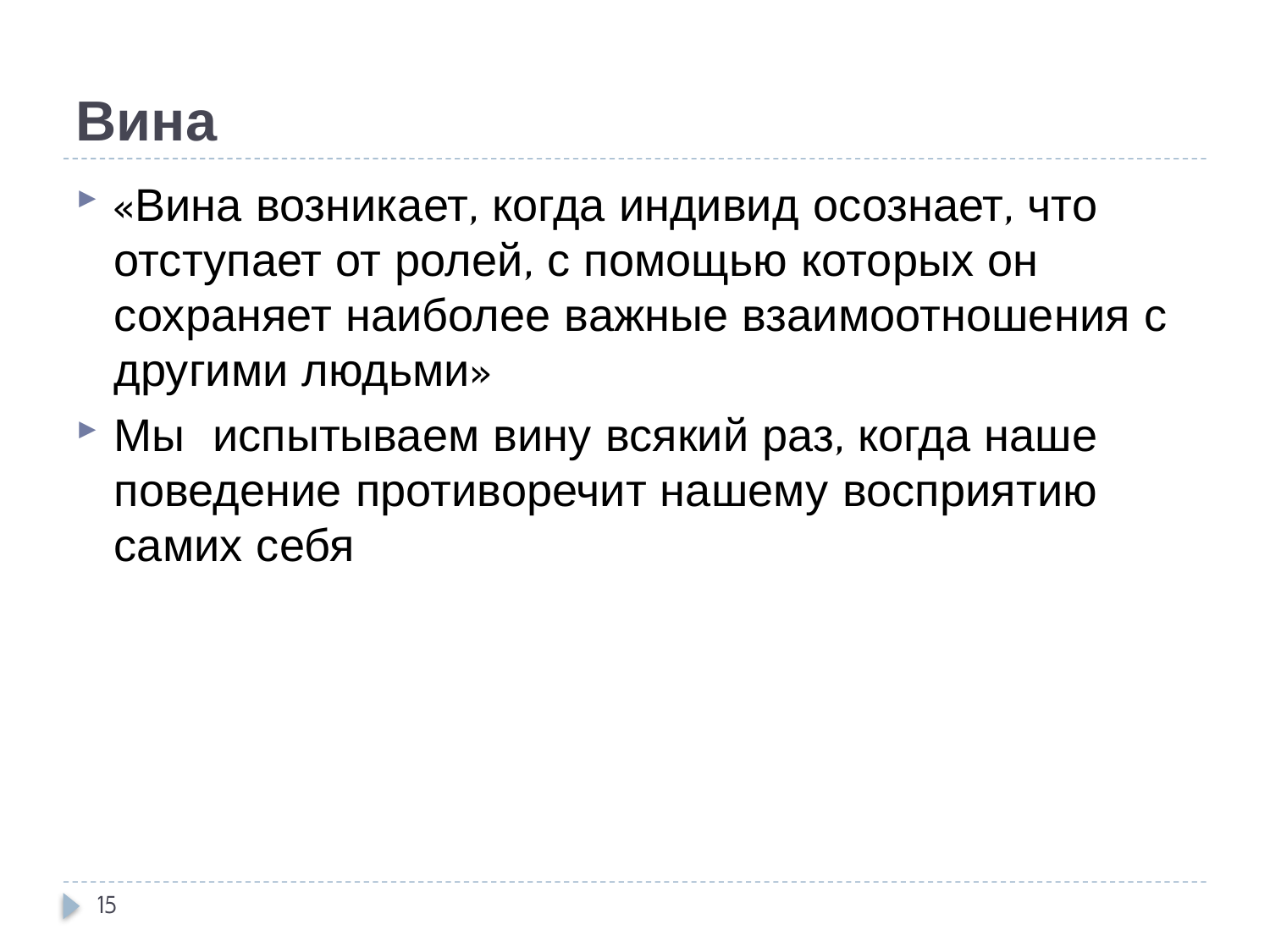

# Вина
«Вина возникает, когда индивид осознает, что отступает от ролей, с помощью которых он сохраняет наиболее важные взаимоотношения с другими людьми»
Мы  испытываем вину всякий раз, когда наше поведение противоречит нашему восприятию самих себя

15